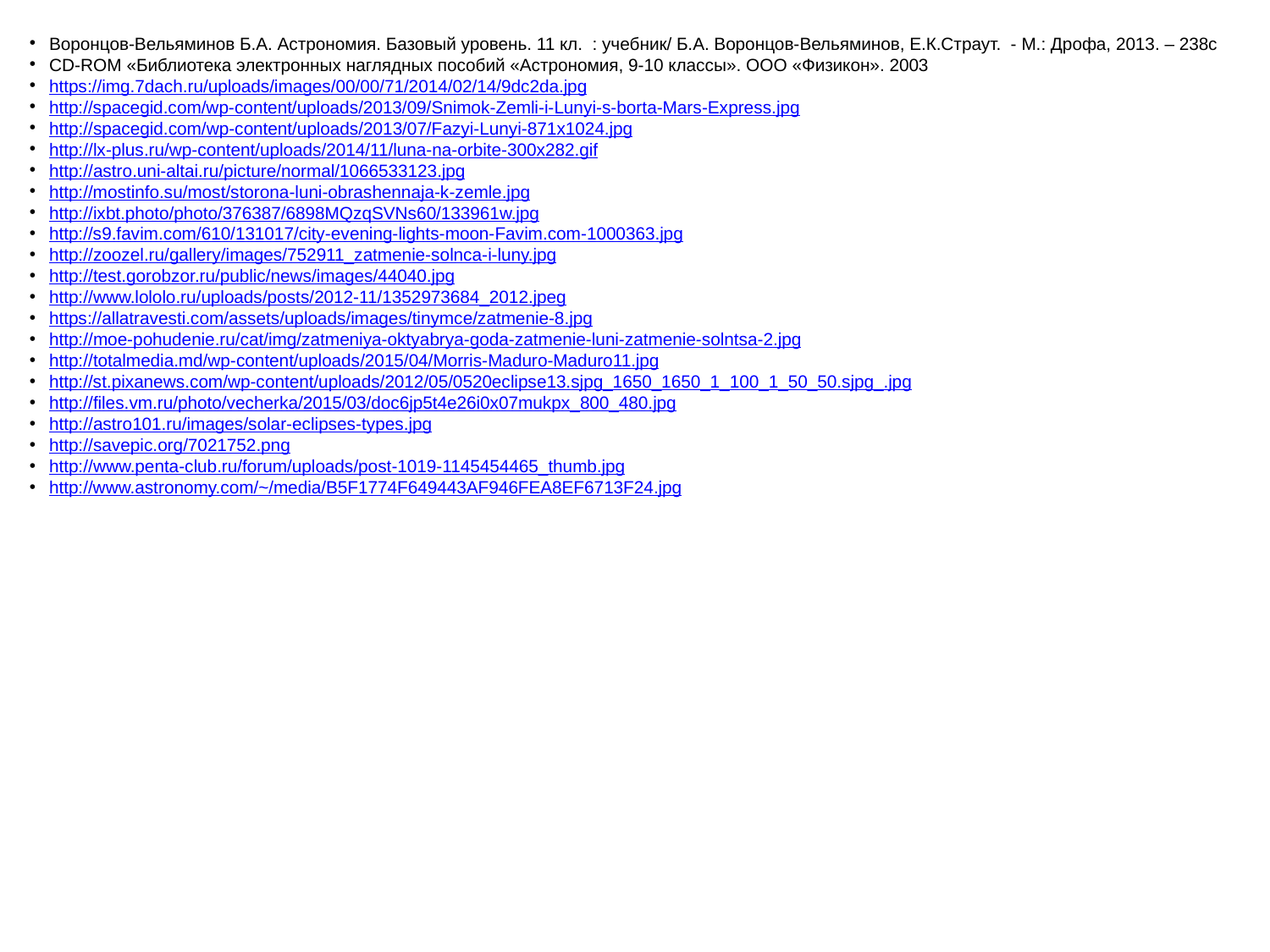

Воронцов-Вельяминов Б.А. Астрономия. Базовый уровень. 11 кл.  : учебник/ Б.А. Воронцов-Вельяминов, Е.К.Страут.  - М.: Дрофа, 2013. – 238с
CD-ROM «Библиотека электронных наглядных пособий «Астрономия, 9-10 классы». ООО «Физикон». 2003
https://img.7dach.ru/uploads/images/00/00/71/2014/02/14/9dc2da.jpg
http://spacegid.com/wp-content/uploads/2013/09/Snimok-Zemli-i-Lunyi-s-borta-Mars-Express.jpg
http://spacegid.com/wp-content/uploads/2013/07/Fazyi-Lunyi-871x1024.jpg
http://lx-plus.ru/wp-content/uploads/2014/11/luna-na-orbite-300x282.gif
http://astro.uni-altai.ru/picture/normal/1066533123.jpg
http://mostinfo.su/most/storona-luni-obrashennaja-k-zemle.jpg
http://ixbt.photo/photo/376387/6898MQzqSVNs60/133961w.jpg
http://s9.favim.com/610/131017/city-evening-lights-moon-Favim.com-1000363.jpg
http://zoozel.ru/gallery/images/752911_zatmenie-solnca-i-luny.jpg
http://test.gorobzor.ru/public/news/images/44040.jpg
http://www.lololo.ru/uploads/posts/2012-11/1352973684_2012.jpeg
https://allatravesti.com/assets/uploads/images/tinymce/zatmenie-8.jpg
http://moe-pohudenie.ru/cat/img/zatmeniya-oktyabrya-goda-zatmenie-luni-zatmenie-solntsa-2.jpg
http://totalmedia.md/wp-content/uploads/2015/04/Morris-Maduro-Maduro11.jpg
http://st.pixanews.com/wp-content/uploads/2012/05/0520eclipse13.sjpg_1650_1650_1_100_1_50_50.sjpg_.jpg
http://files.vm.ru/photo/vecherka/2015/03/doc6jp5t4e26i0x07mukpx_800_480.jpg
http://astro101.ru/images/solar-eclipses-types.jpg
http://savepic.org/7021752.png
http://www.penta-club.ru/forum/uploads/post-1019-1145454465_thumb.jpg
http://www.astronomy.com/~/media/B5F1774F649443AF946FEA8EF6713F24.jpg